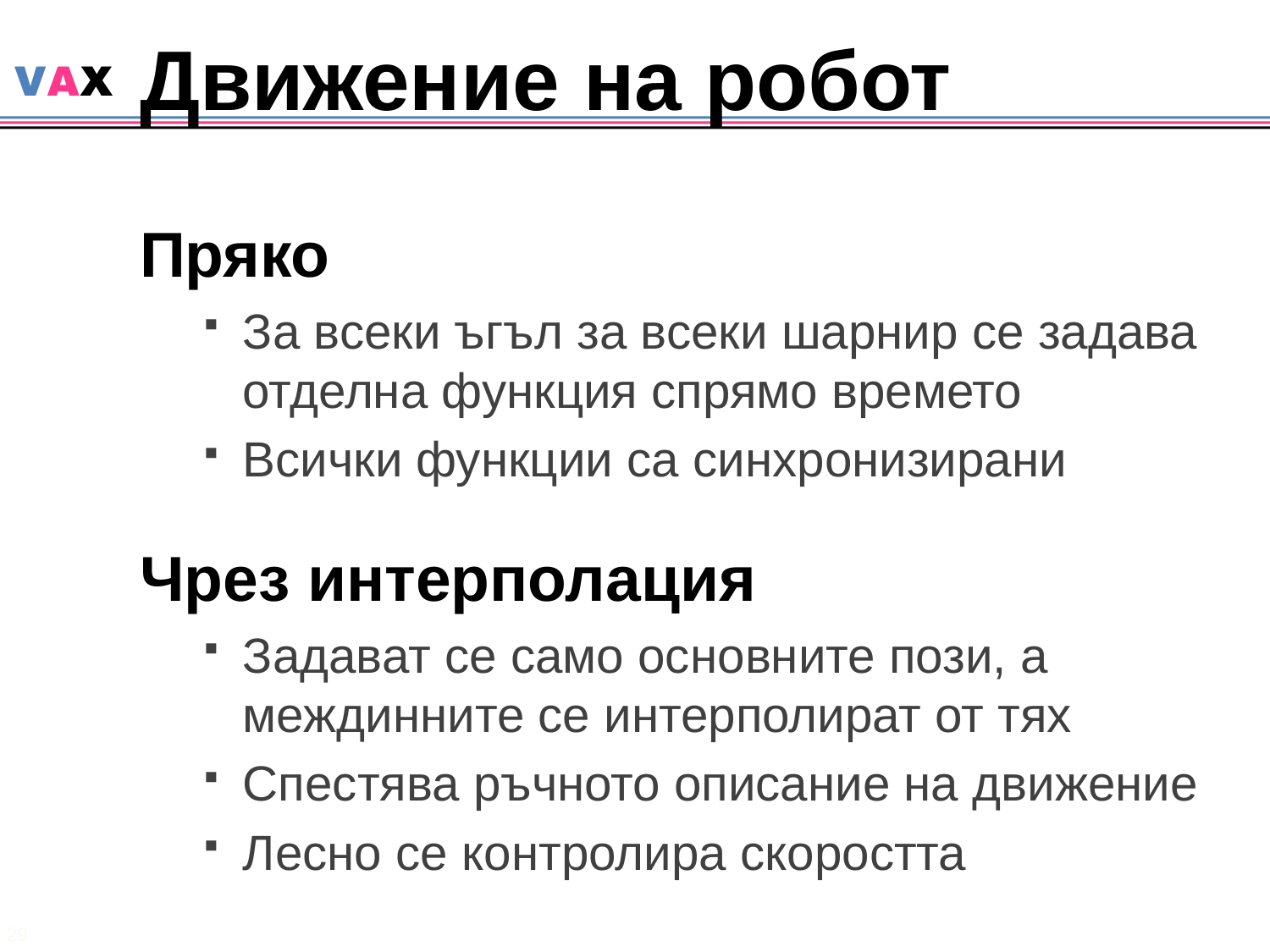

# Движение на робот
Пряко
За всеки ъгъл за всеки шарнир се задава отделна функция спрямо времето
Всички функции са синхронизирани
Чрез интерполация
Задават се само основните пози, а междинните се интерполират от тях
Спестява ръчното описание на движение
Лесно се контролира скоростта